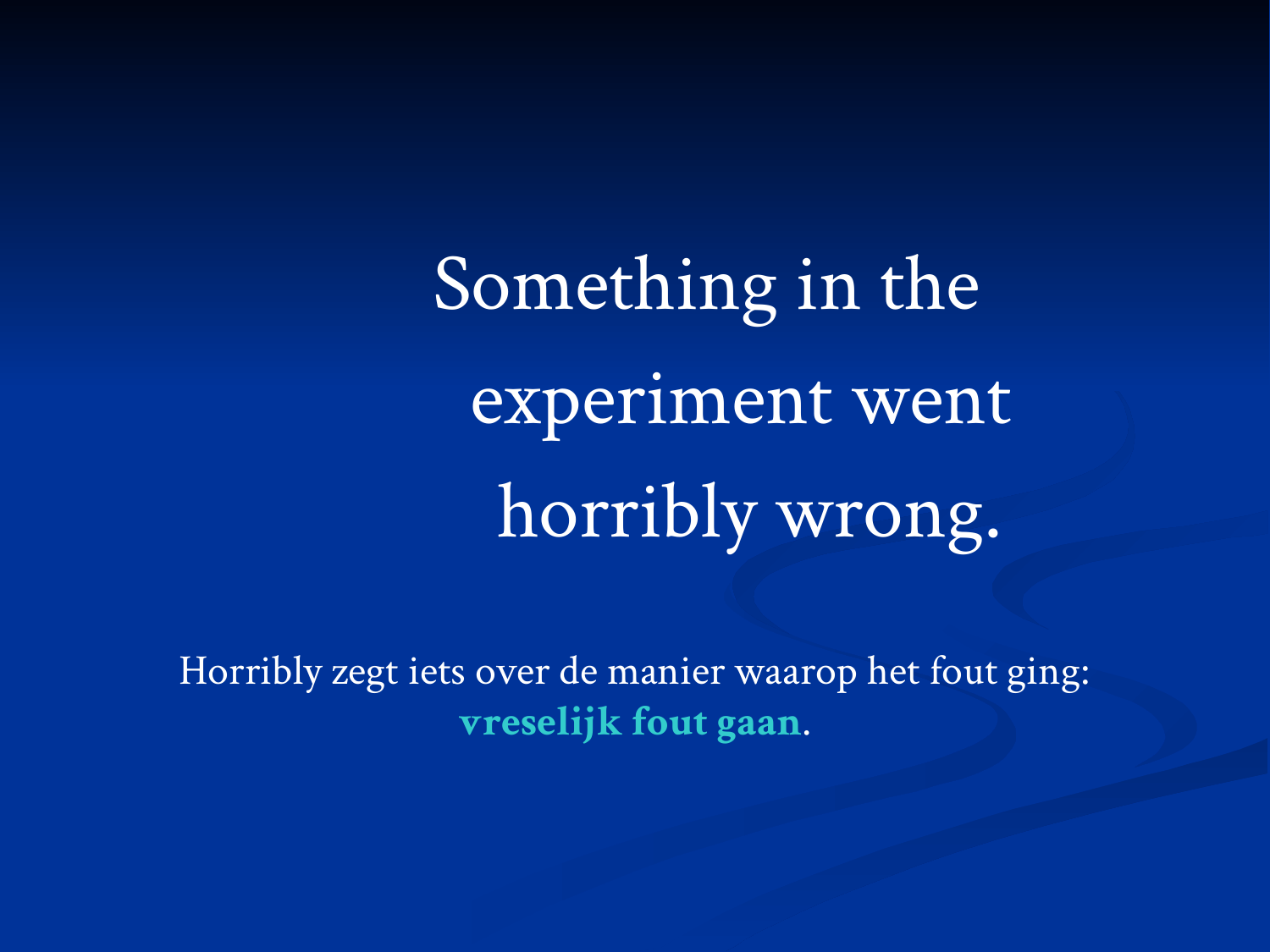

#
		Something in the
		experiment went
   	horribly wrong.
Horribly zegt iets over de manier waarop het fout ging:
vreselijk fout gaan.